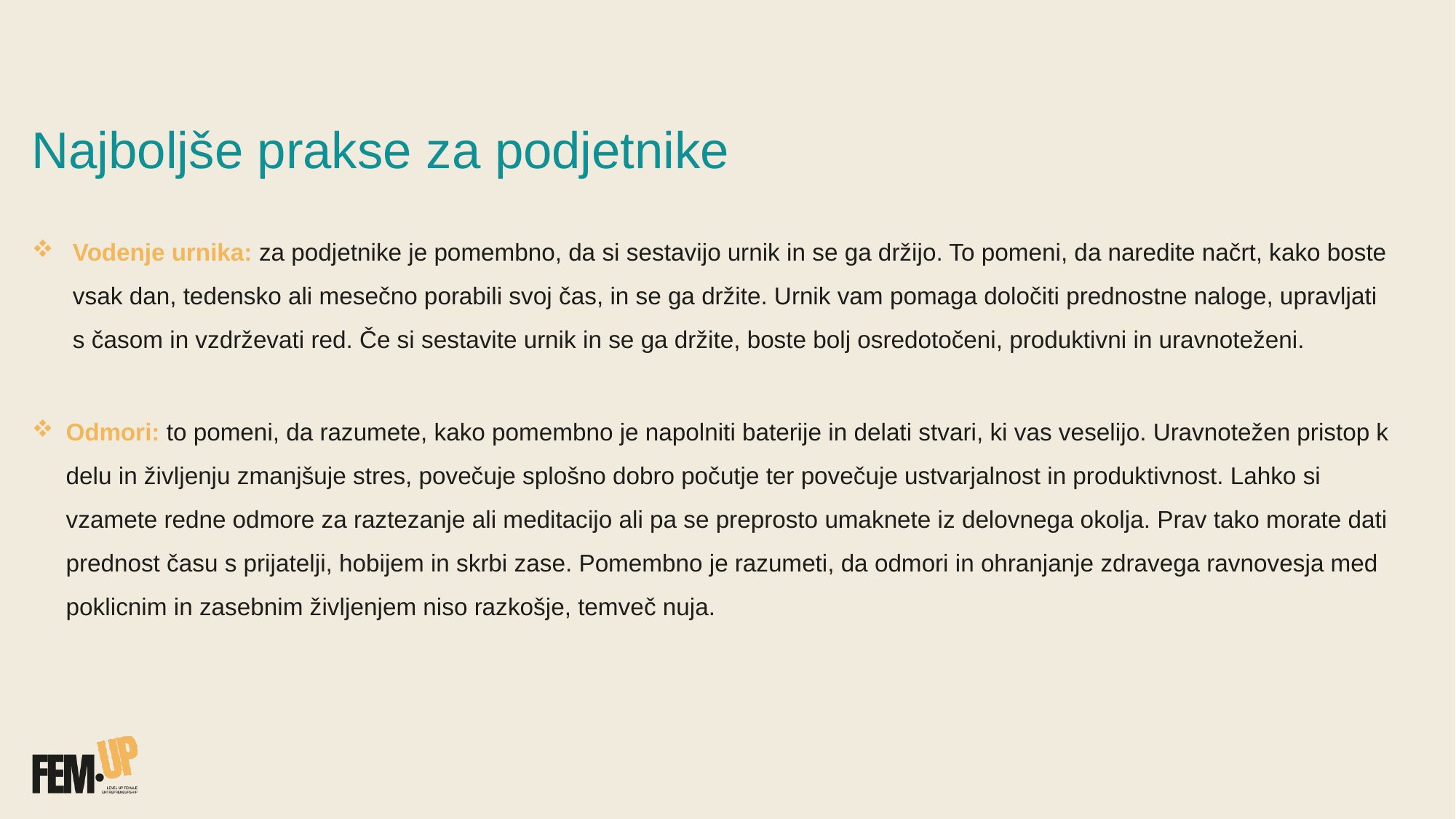

Najboljše prakse za podjetnike

Vodenje urnika: za podjetnike je pomembno, da si sestavijo urnik in se ga držijo. To pomeni, da naredite načrt, kako boste vsak dan, tedensko ali mesečno porabili svoj čas, in se ga držite. Urnik vam pomaga določiti prednostne naloge, upravljati s časom in vzdrževati red. Če si sestavite urnik in se ga držite, boste bolj osredotočeni, produktivni in uravnoteženi.

Odmori: to pomeni, da razumete, kako pomembno je napolniti baterije in delati stvari, ki vas veselijo. Uravnotežen pristop k delu in življenju zmanjšuje stres, povečuje splošno dobro počutje ter povečuje ustvarjalnost in produktivnost. Lahko si vzamete redne odmore za raztezanje ali meditacijo ali pa se preprosto umaknete iz delovnega okolja. Prav tako morate dati prednost času s prijatelji, hobijem in skrbi zase. Pomembno je razumeti, da odmori in ohranjanje zdravega ravnovesja med poklicnim in zasebnim življenjem niso razkošje, temveč nuja.